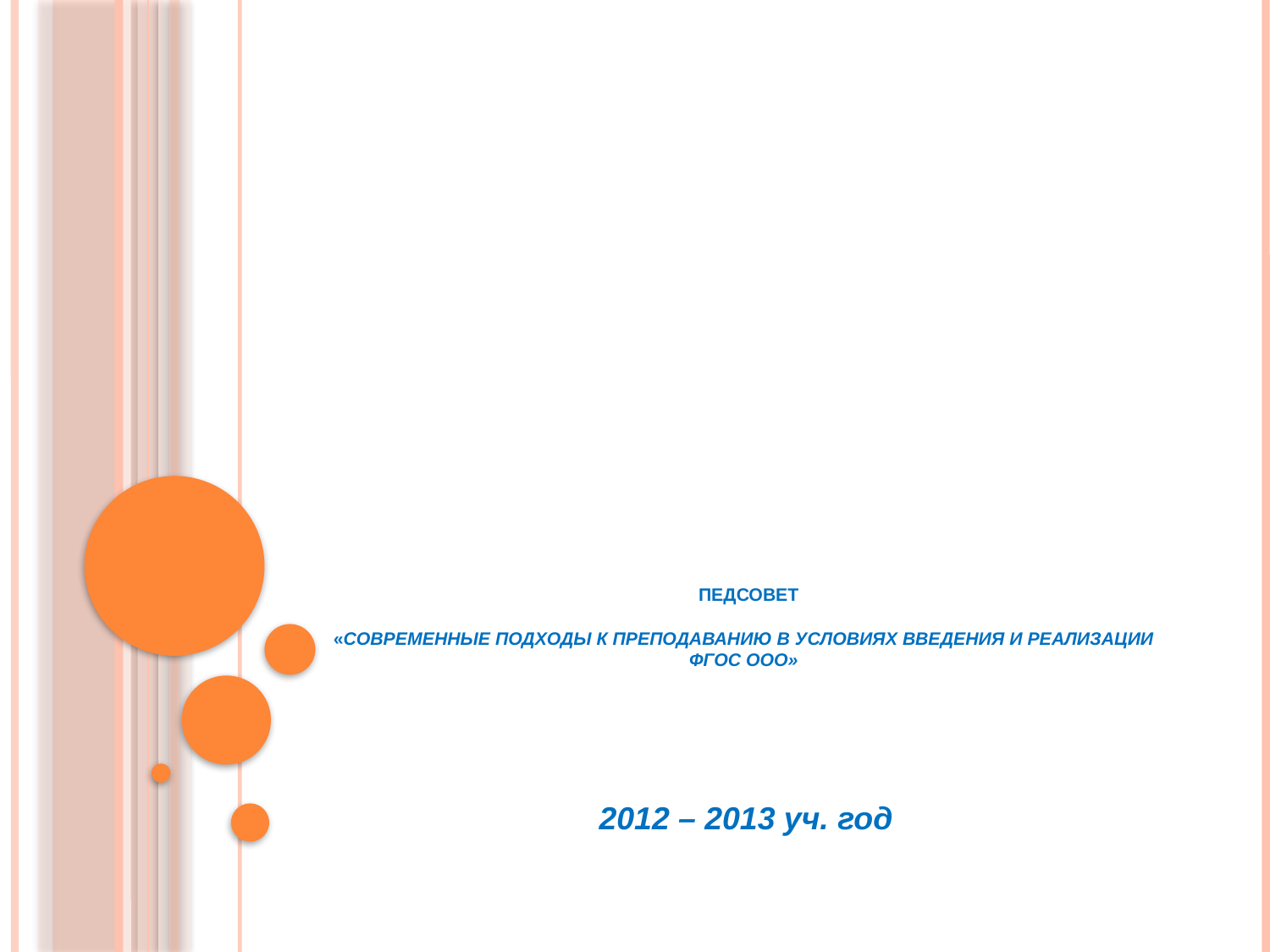

# ПЕДСОВЕТ «Современные подходы к преподаванию в условиях введения и реализации ФГОС ООО»

2012 – 2013 уч. год